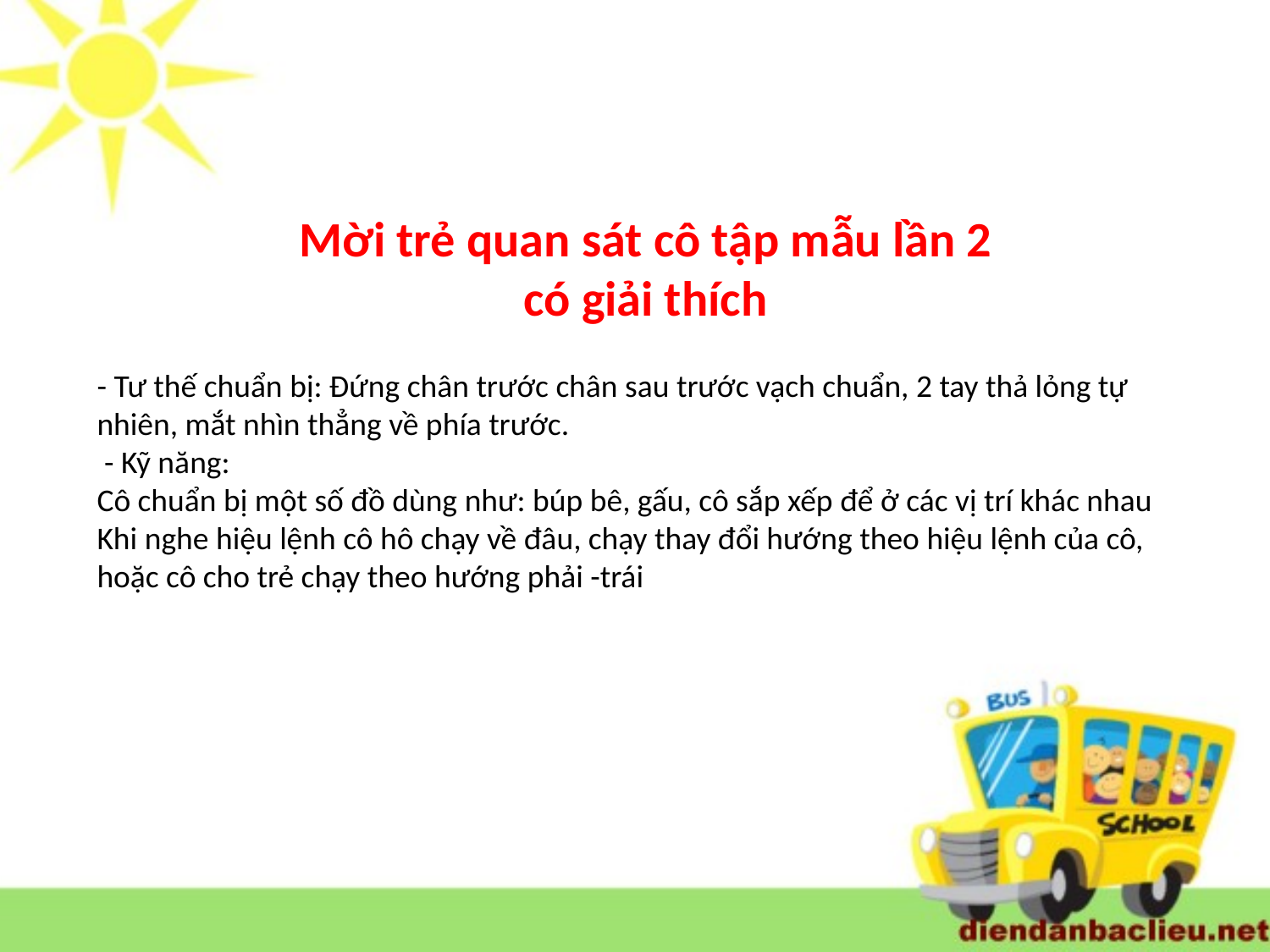

Mời trẻ quan sát cô tập mẫu lần 2
có giải thích
- Tư thế chuẩn bị: Đứng chân trước chân sau trước vạch chuẩn, 2 tay thả lỏng tự nhiên, mắt nhìn thẳng về phía trước.
 - Kỹ năng:
Cô chuẩn bị một số đồ dùng như: búp bê, gấu, cô sắp xếp để ở các vị trí khác nhau
Khi nghe hiệu lệnh cô hô chạy về đâu, chạy thay đổi hướng theo hiệu lệnh của cô, hoặc cô cho trẻ chạy theo hướng phải -trái